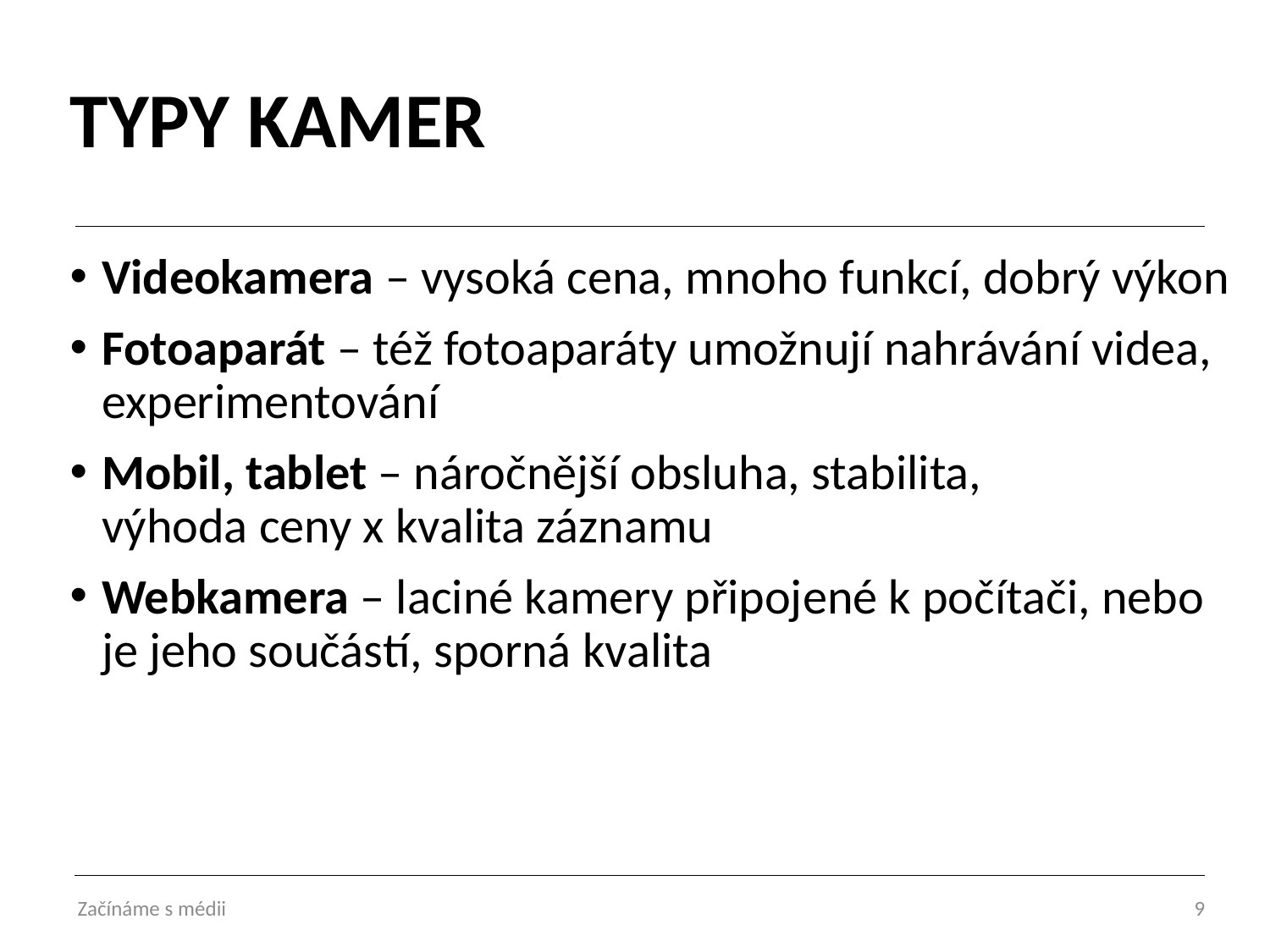

# TYPY KAMER
Videokamera – vysoká cena, mnoho funkcí, dobrý výkon
Fotoaparát – též fotoaparáty umožnují nahrávání videa, experimentování
Mobil, tablet – náročnější obsluha, stabilita,
výhoda ceny x kvalita záznamu
Webkamera – laciné kamery připojené k počítači, nebo je jeho součástí, sporná kvalita

Začínáme s médii
9